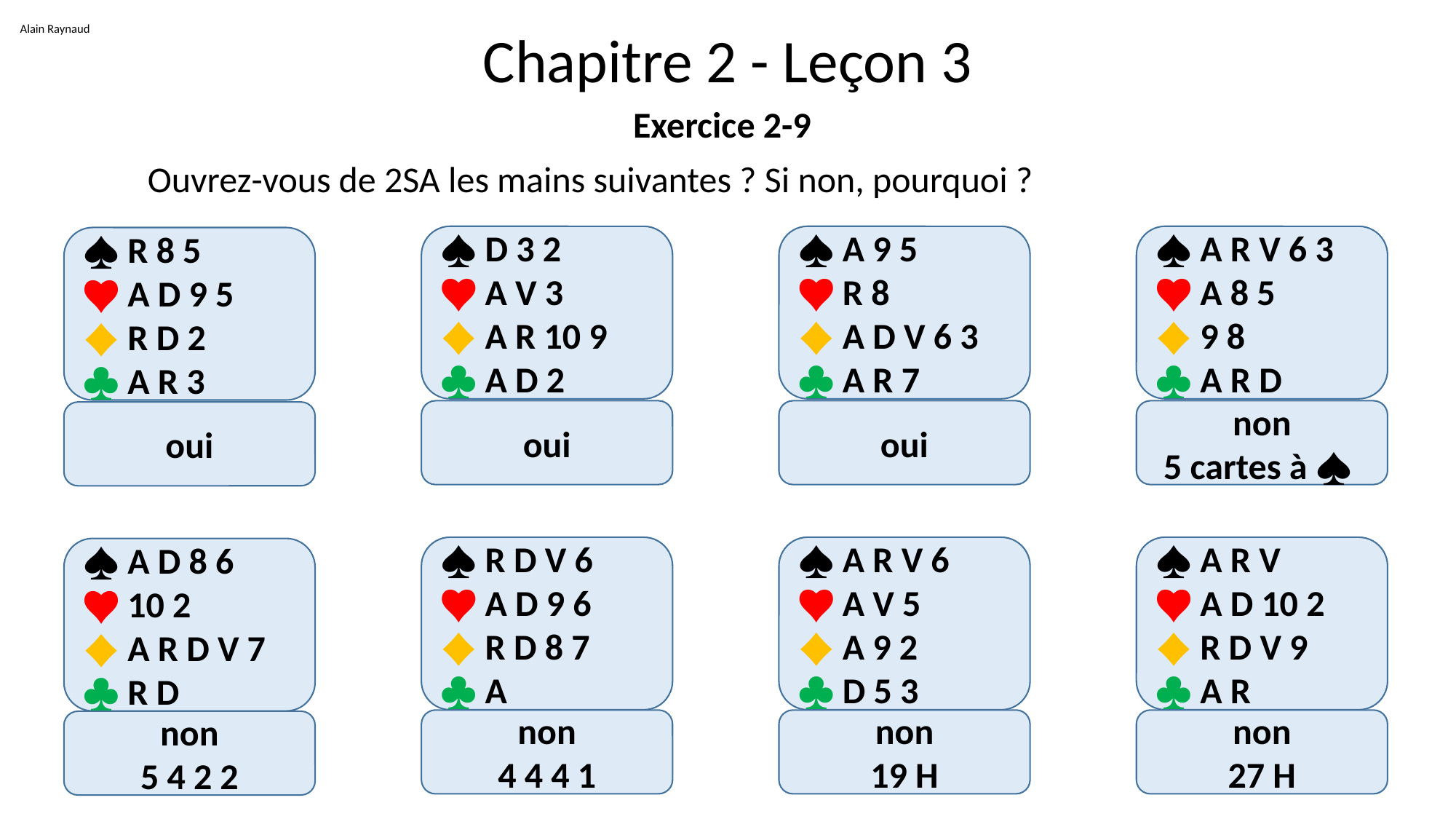

Alain Raynaud
# Chapitre 2 - Leçon 3
Exercice 2-9
	Ouvrez-vous de 2SA les mains suivantes ? Si non, pourquoi ?

♠ D 3 2
♥ A V 3
♦ A R 10 9
♣ A D 2
♠ A 9 5
♥ R 8
♦ A D V 6 3
♣ A R 7
♠ A R V 6 3
♥ A 8 5
♦ 9 8
♣ A R D
♠ R 8 5
♥ A D 9 5
♦ R D 2
♣ A R 3
non
5 cartes à ♠
oui
oui
oui
♠ R D V 6
♥ A D 9 6
♦ R D 8 7
♣ A
♠ A R V 6
♥ A V 5
♦ A 9 2
♣ D 5 3
♠ A R V
♥ A D 10 2
♦ R D V 9
♣ A R
♠ A D 8 6
♥ 10 2
♦ A R D V 7
♣ R D
non
27 H
non
4 4 4 1
non
19 H
non
5 4 2 2